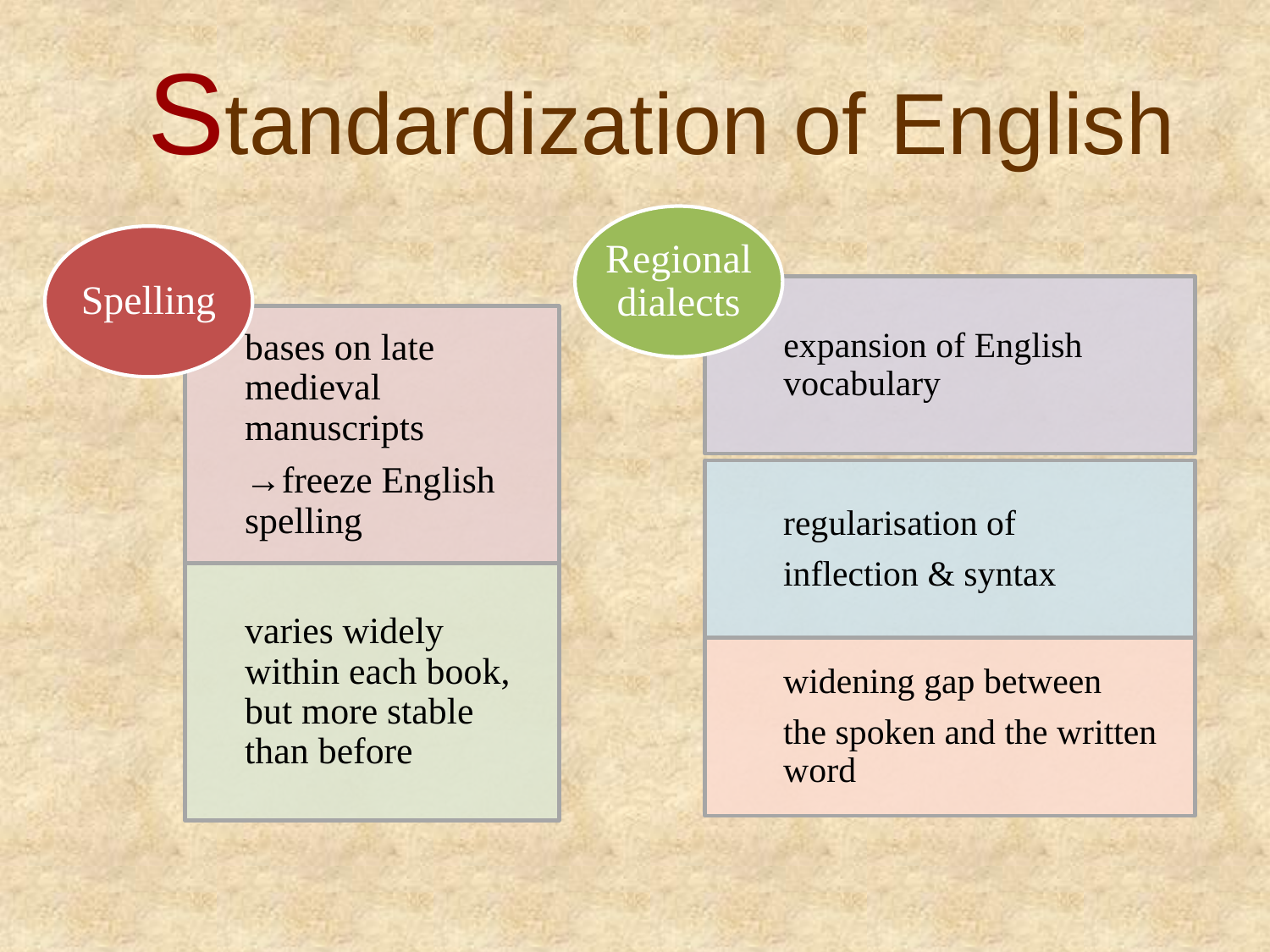

# Standardization of English
bases on late medieval manuscripts
→freeze English spelling
varies widely within each book, but more stable than before
Spelling
expansion of English vocabulary
regularisation of
inflection & syntax
widening gap between
the spoken and the written word
Regional dialects